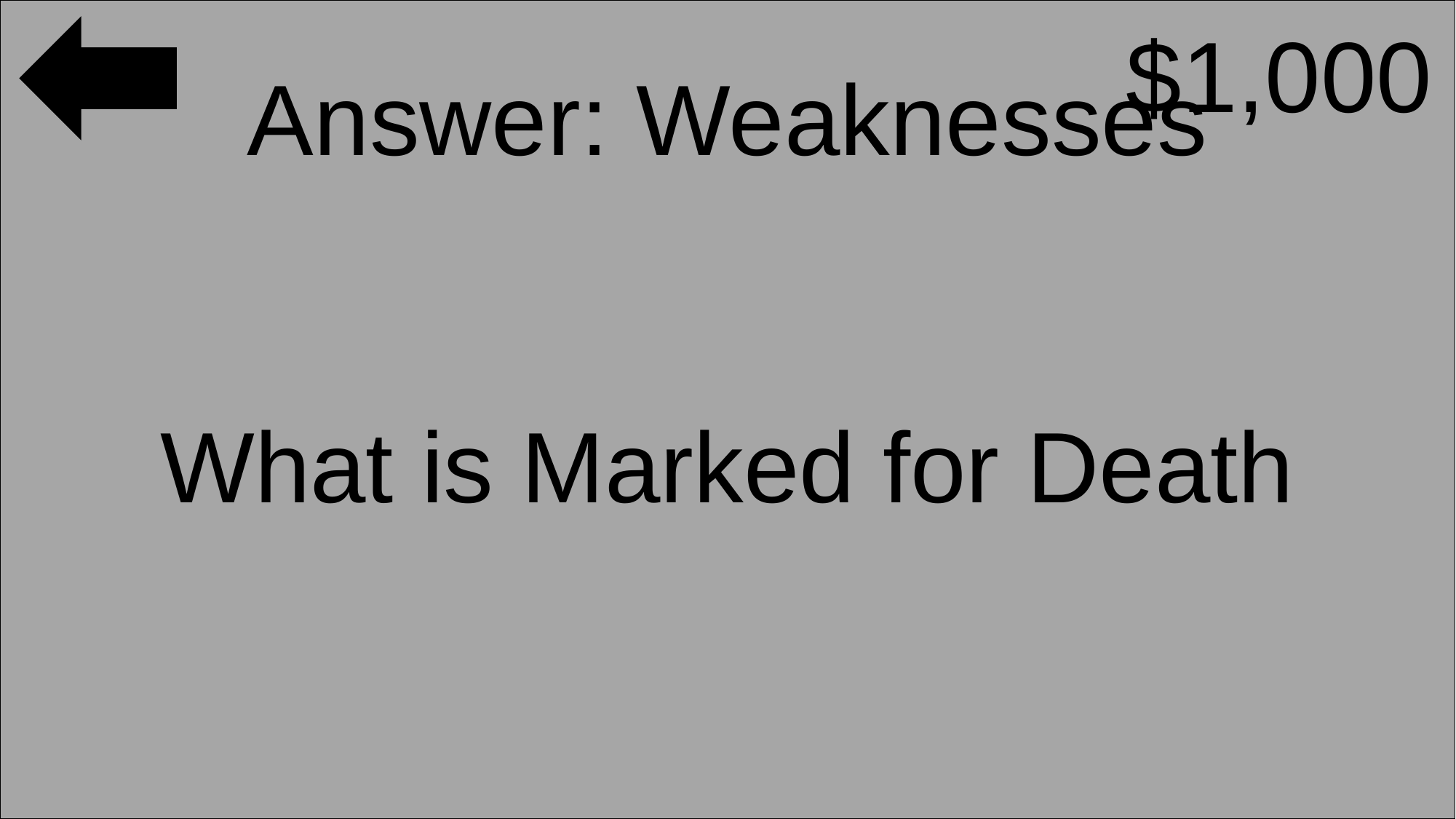

$1,000

#
Answer: Weaknesses

What is Marked for Death